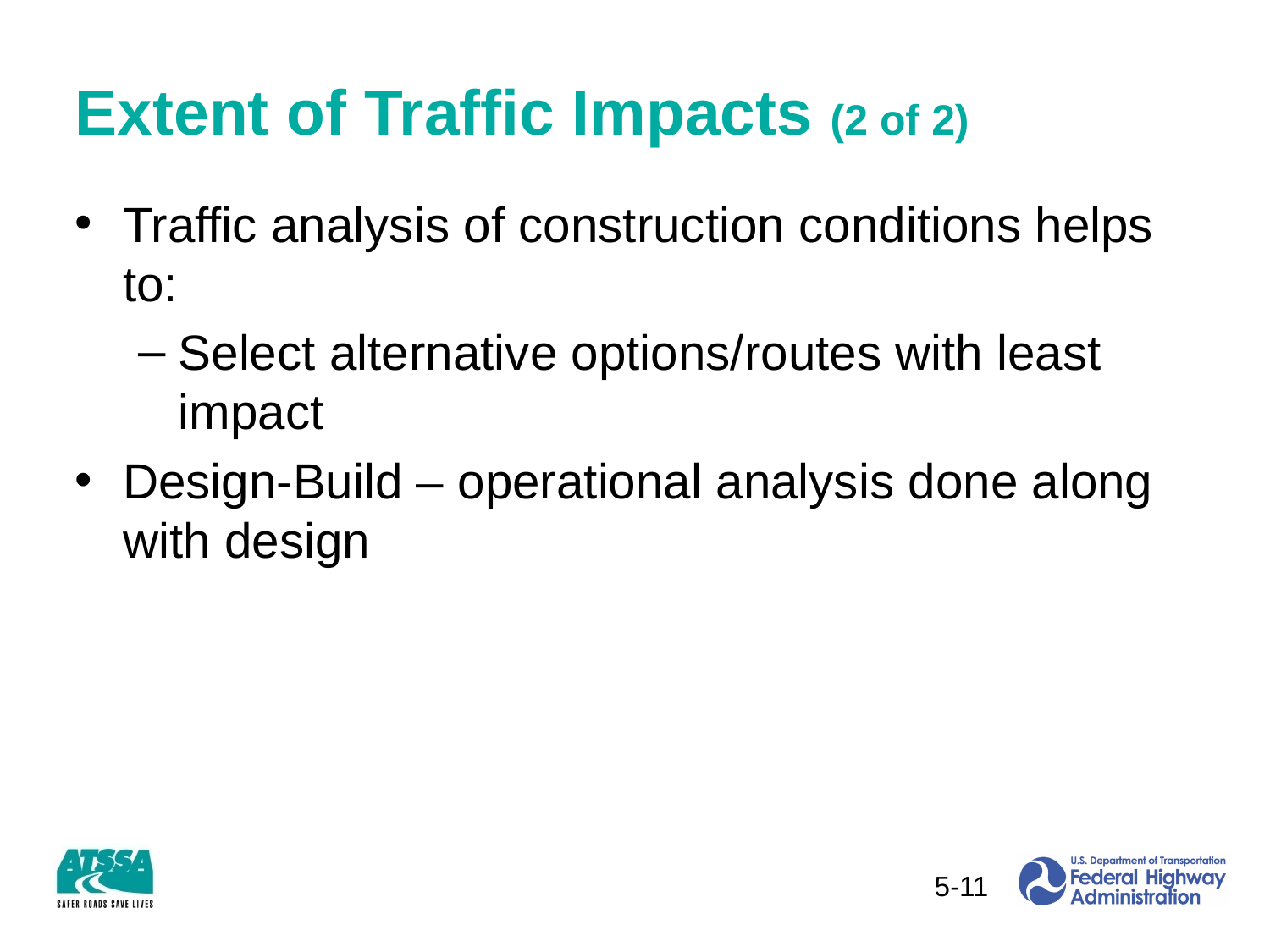

# Extent of Traffic Impacts (2 of 2)
Traffic analysis of construction conditions helps to:
Select alternative options/routes with least impact
Design-Build – operational analysis done along with design